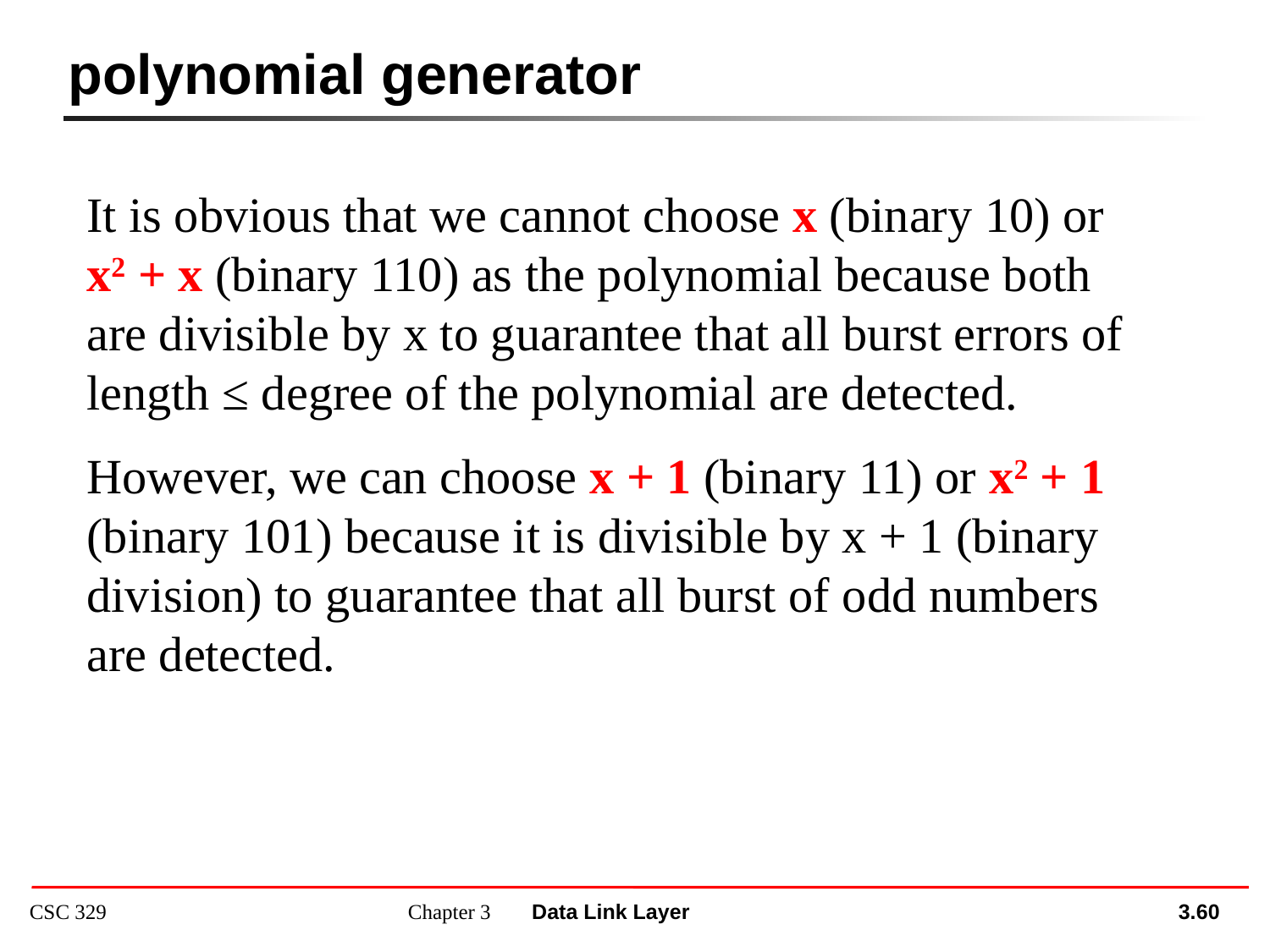

polynomial generator

It is obvious that we cannot choose x (binary 10) or x2 + x (binary 110) as the polynomial because both are divisible by x to guarantee that all burst errors of length ≤ degree of the polynomial are detected.
However, we can choose x + 1 (binary 11) or x2 + 1 (binary 101) because it is divisible by x + 1 (binary division) to guarantee that all burst of odd numbers are detected.